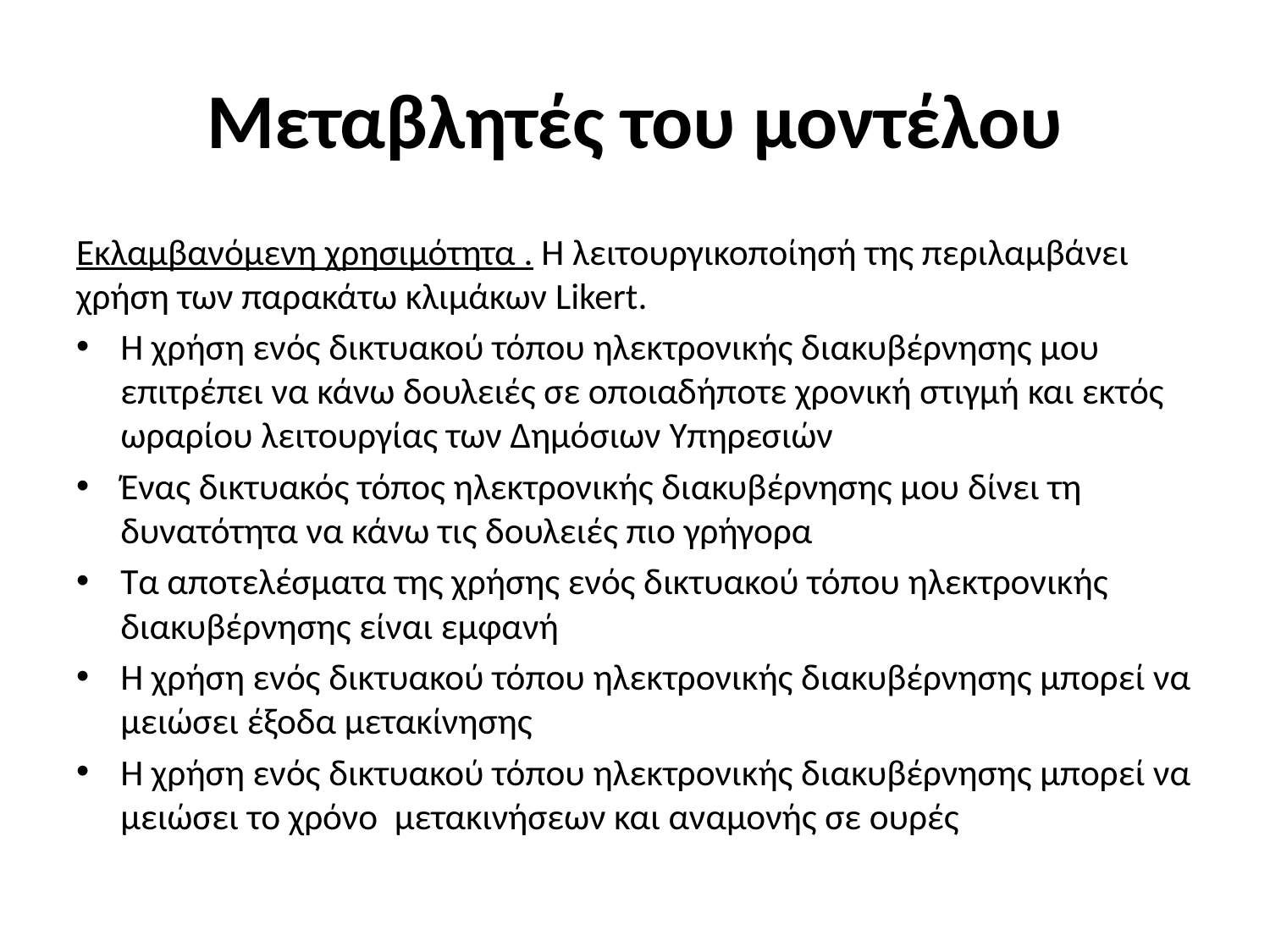

# Μεταβλητές του μοντέλου
Εκλαμβανόμενη χρησιμότητα . Η λειτουργικοποίησή της περιλαμβάνει χρήση των παρακάτω κλιμάκων Likert.
Η χρήση ενός δικτυακού τόπου ηλεκτρονικής διακυβέρνησης μου επιτρέπει να κάνω δουλειές σε οποιαδήποτε χρονική στιγμή και εκτός ωραρίου λειτουργίας των Δημόσιων Υπηρεσιών
Ένας δικτυακός τόπος ηλεκτρονικής διακυβέρνησης μου δίνει τη δυνατότητα να κάνω τις δουλειές πιο γρήγορα
Τα αποτελέσματα της χρήσης ενός δικτυακού τόπου ηλεκτρονικής διακυβέρνησης είναι εμφανή
Η χρήση ενός δικτυακού τόπου ηλεκτρονικής διακυβέρνησης μπορεί να μειώσει έξοδα μετακίνησης
Η χρήση ενός δικτυακού τόπου ηλεκτρονικής διακυβέρνησης μπορεί να μειώσει το χρόνο  μετακινήσεων και αναμονής σε ουρές